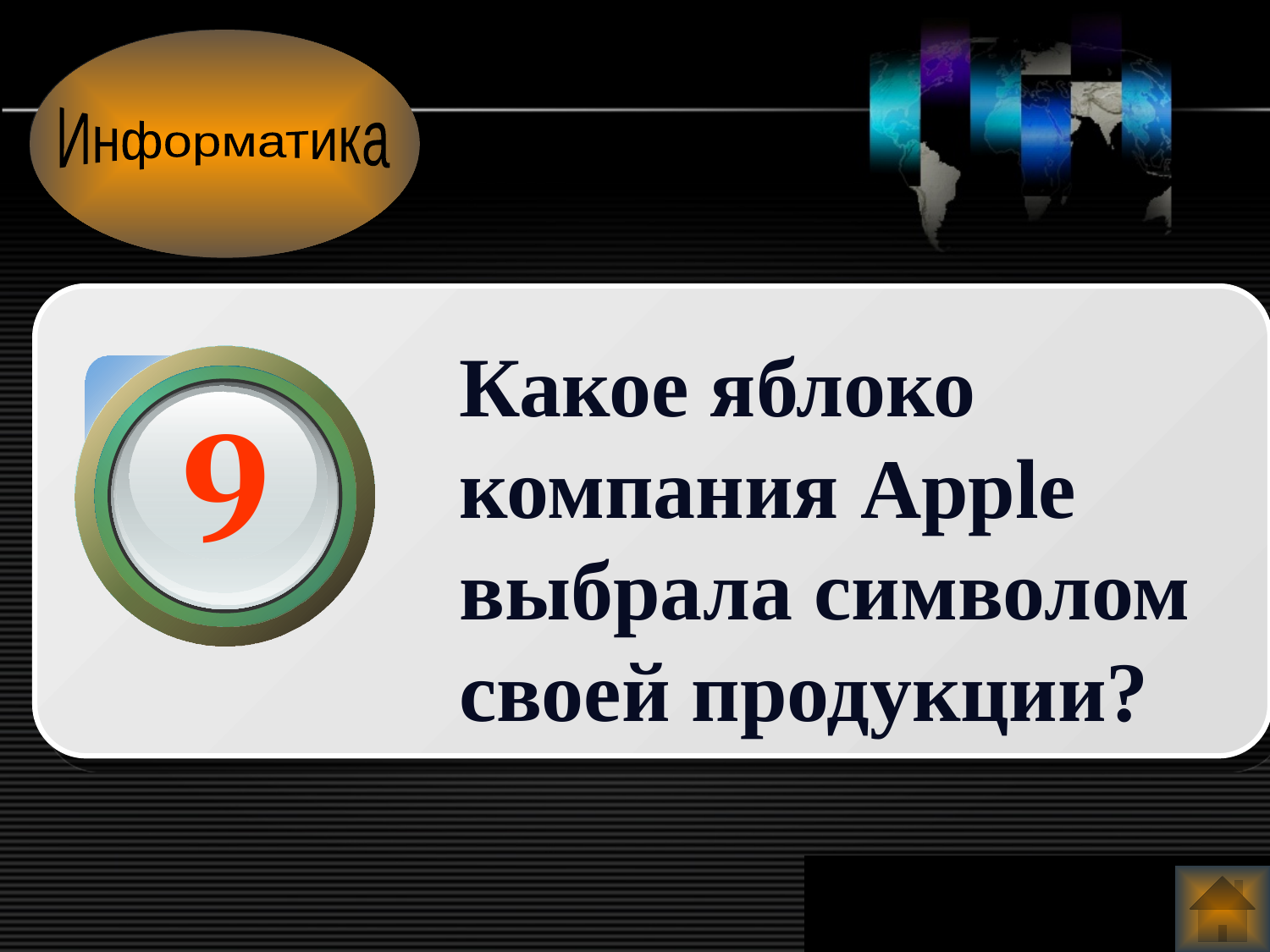

Информатика

Какое яблоко компания Apple выбрала символом своей продукции?

9

www.themegallery.com